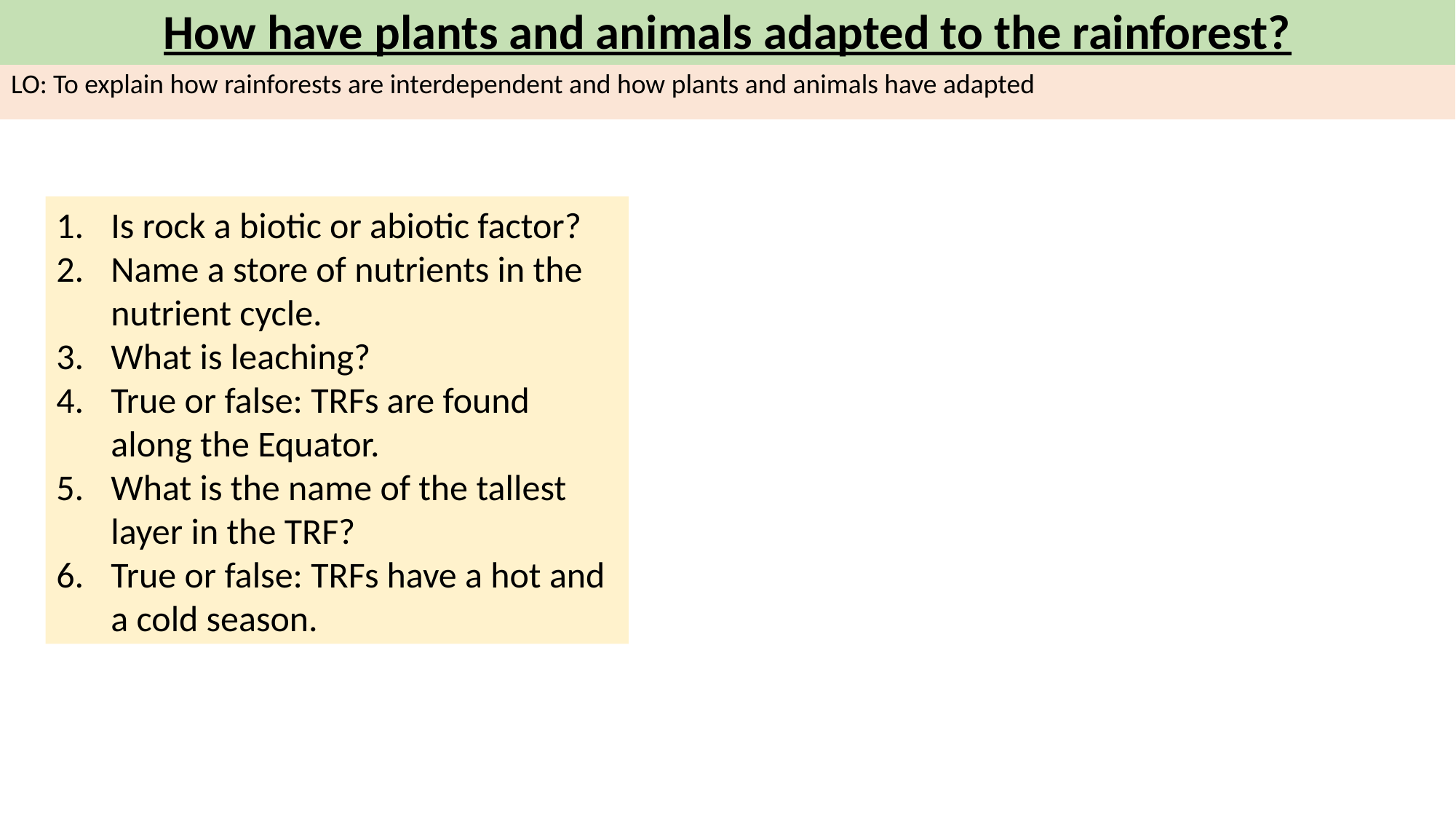

# How have plants and animals adapted to the rainforest?
LO: To explain how rainforests are interdependent and how plants and animals have adapted
Is rock a biotic or abiotic factor?
Name a store of nutrients in the nutrient cycle.
What is leaching?
True or false: TRFs are found along the Equator.
What is the name of the tallest layer in the TRF?
True or false: TRFs have a hot and a cold season.